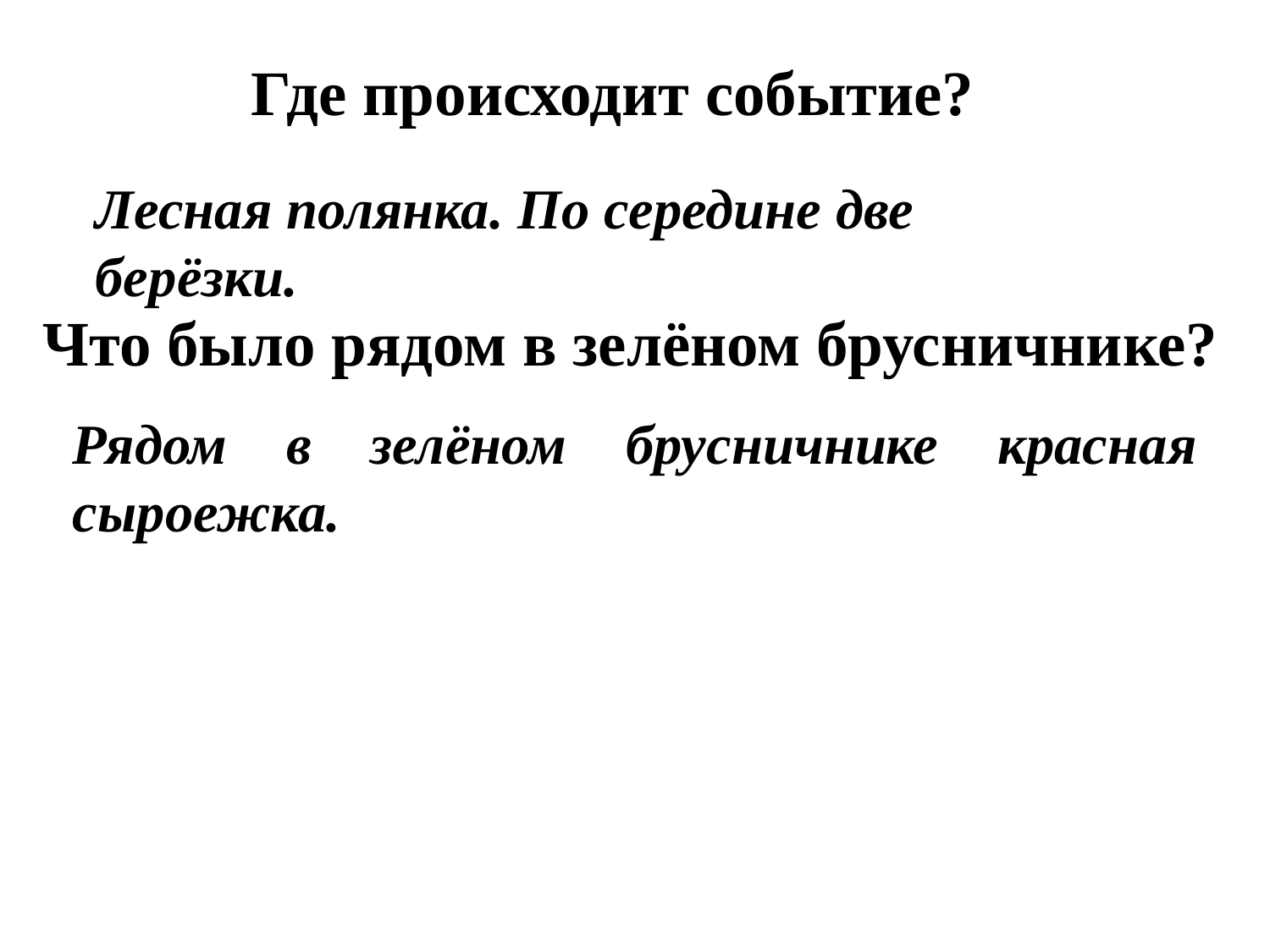

Где происходит событие?
Лесная полянка. По середине две берёзки.
Что было рядом в зелёном брусничнике?
Рядом в зелёном брусничнике красная сыроежка.